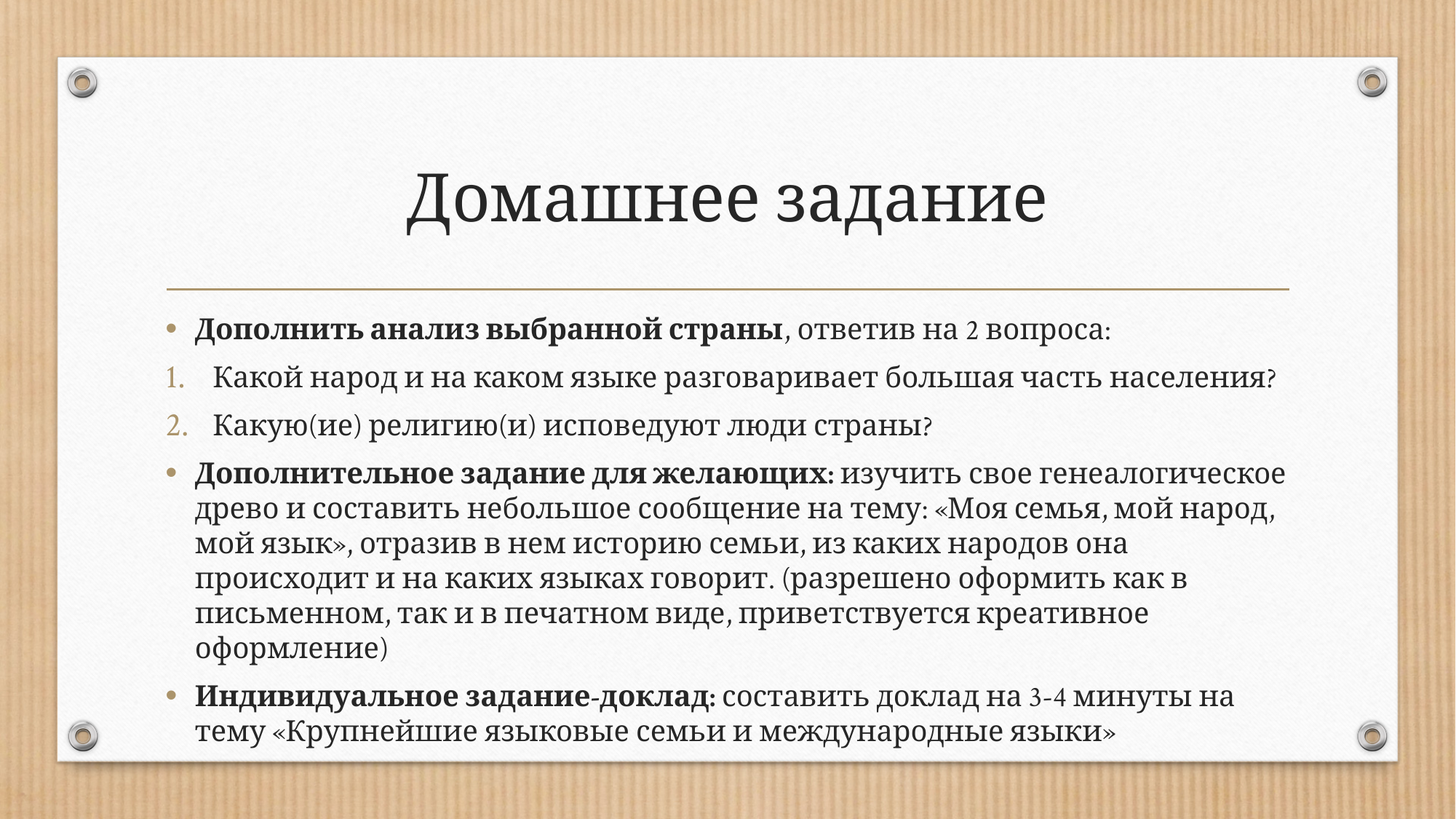

# Домашнее задание
Дополнить анализ выбранной страны, ответив на 2 вопроса:
Какой народ и на каком языке разговаривает большая часть населения?
Какую(ие) религию(и) исповедуют люди страны?
Дополнительное задание для желающих: изучить свое генеалогическое древо и составить небольшое сообщение на тему: «Моя семья, мой народ, мой язык», отразив в нем историю семьи, из каких народов она происходит и на каких языках говорит. (разрешено оформить как в письменном, так и в печатном виде, приветствуется креативное оформление)
Индивидуальное задание-доклад: составить доклад на 3-4 минуты на тему «Крупнейшие языковые семьи и международные языки»